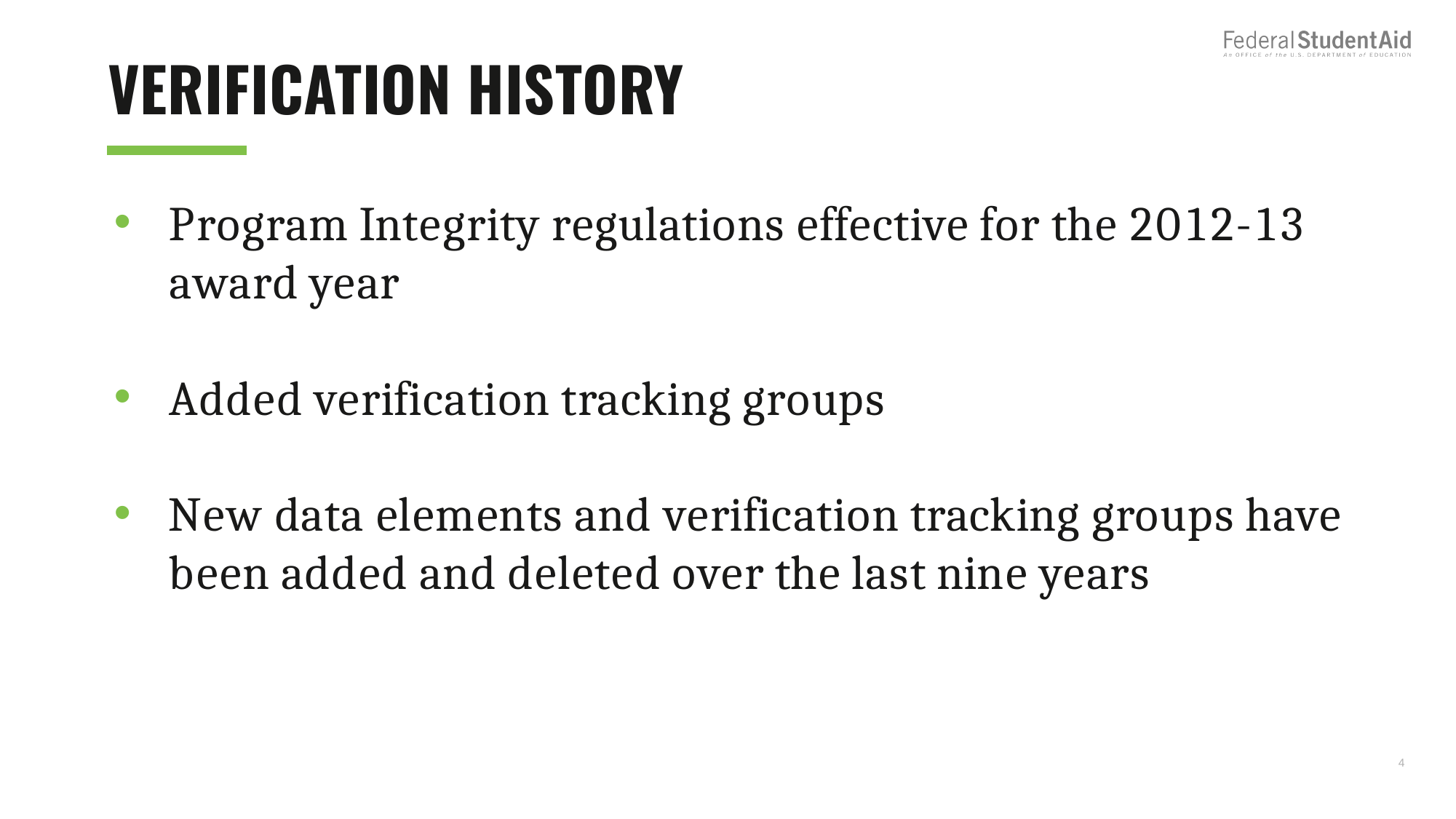

# Verification history
Program Integrity regulations effective for the 2012-13 award year

Added verification tracking groups

New data elements and verification tracking groups have been added and deleted over the last nine years

4